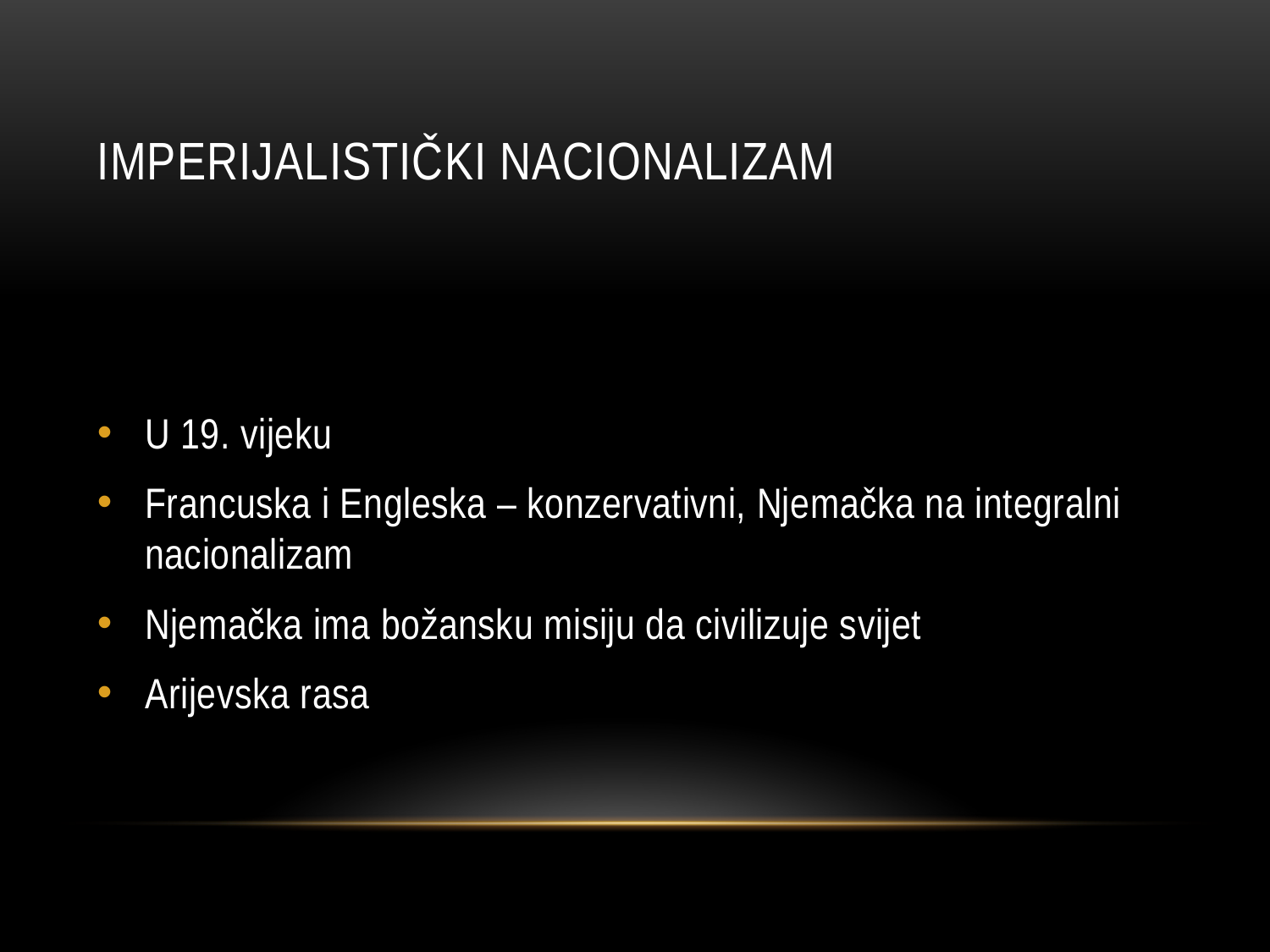

# Imperijalistički nacionalizam
U 19. vijeku
Francuska i Engleska – konzervativni, Njemačka na integralni nacionalizam
Njemačka ima božansku misiju da civilizuje svijet
Arijevska rasa